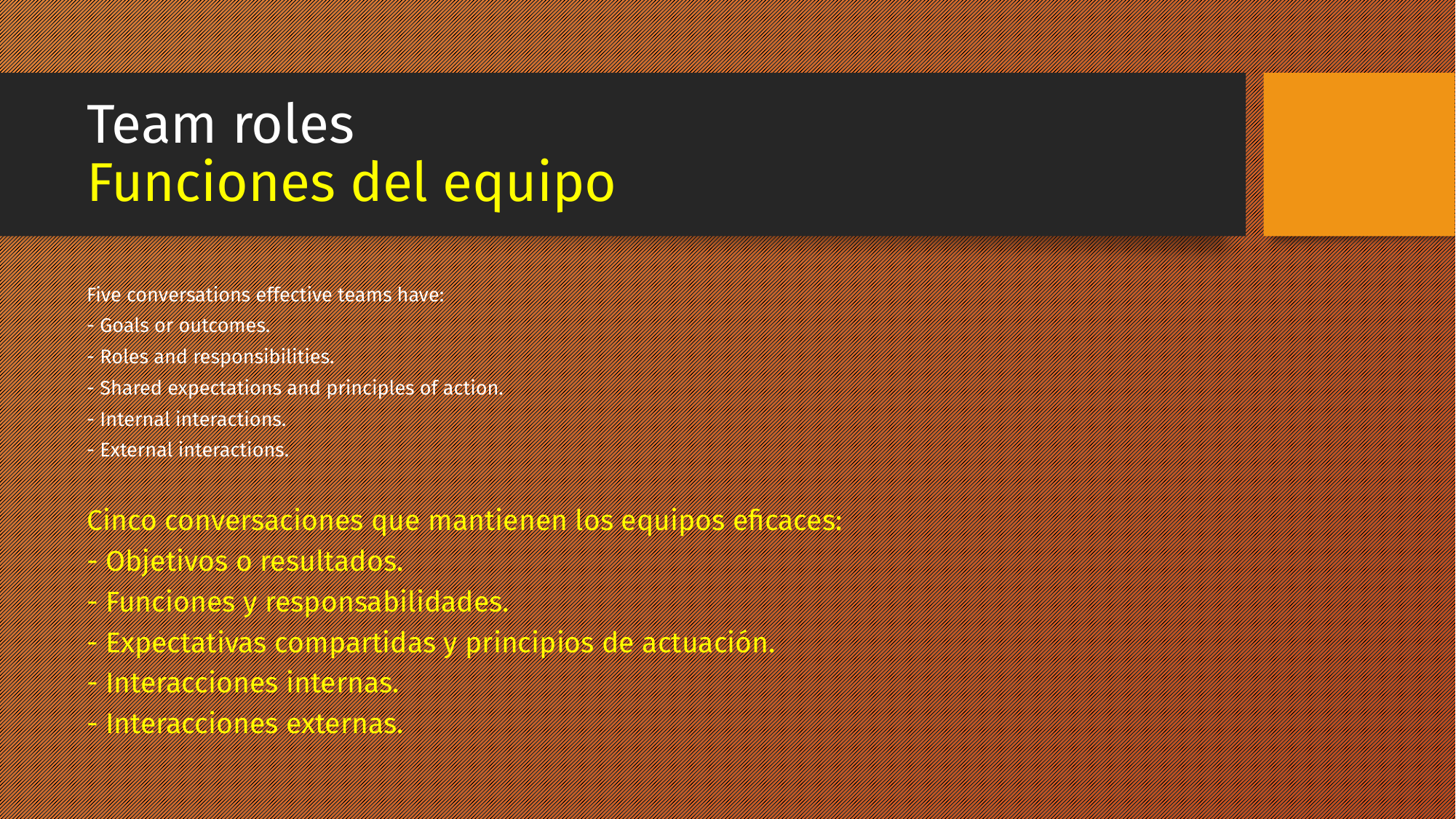

# Team roles Funciones del equipo
Five conversations effective teams have:
- Goals or outcomes.
- Roles and responsibilities.
- Shared expectations and principles of action.
- Internal interactions.
- External interactions.

Cinco conversaciones que mantienen los equipos eficaces:
- Objetivos o resultados.
- Funciones y responsabilidades.
- Expectativas compartidas y principios de actuación.
- Interacciones internas.
- Interacciones externas.